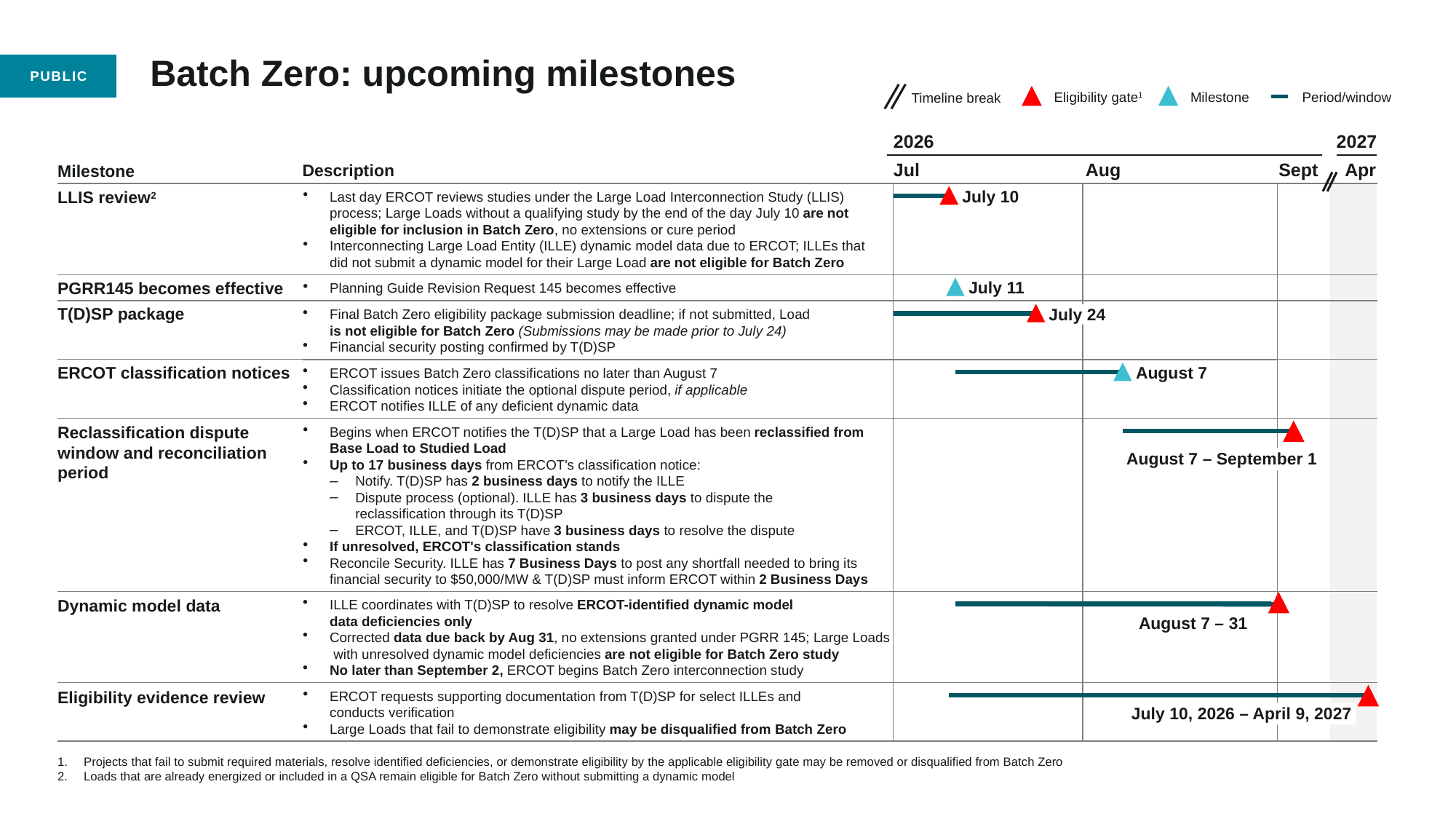

# Batch Zero: upcoming milestones
Timeline break
Eligibility gate1

Milestone

Period/window
2026
2027
Jul
Aug
Sept
Apr
Milestone
Description

July 10
July 10
LLIS review2

Last day ERCOT reviews studies under the Large Load Interconnection Study (LLIS)
process; Large Loads without a qualifying study by the end of the day July 10 are not
eligible for inclusion in Batch Zero, no extensions or cure period
Interconnecting Large Load Entity (ILLE) dynamic model data due to ERCOT; ILLEs that
did not submit a dynamic model for their Large Load are not eligible for Batch Zero
July 11
PGRR145 becomes effective

Planning Guide Revision Request 145 becomes effective
T(D)SP package
July 24

Final Batch Zero eligibility package submission deadline; if not submitted, Load
is not eligible for Batch Zero (Submissions may be made prior to July 24)
Financial security posting confirmed by T(D)SP
August 7
ERCOT classification notices

ERCOT issues Batch Zero classifications no later than August 7
Classification notices initiate the optional dispute period, if applicable
ERCOT notifies ILLE of any deficient dynamic data
Reclassification dispute window and reconciliation period

Begins when ERCOT notifies the T(D)SP that a Large Load has been reclassified from
Base Load to Studied Load
Up to 17 business days from ERCOT's classification notice:
Notify. T(D)SP has 2 business days to notify the ILLE
Dispute process (optional). ILLE has 3 business days to dispute the
reclassification through its T(D)SP
ERCOT, ILLE, and T(D)SP have 3 business days to resolve the dispute
If unresolved, ERCOT's classification stands
Reconcile Security. ILLE has 7 Business Days to post any shortfall needed to bring its
financial security to $50,000/MW & T(D)SP must inform ERCOT within 2 Business Days
August 7 – September 1

Dynamic model data
ILLE coordinates with T(D)SP to resolve ERCOT-identified dynamic model
data deficiencies only
Corrected data due back by Aug 31, no extensions granted under PGRR 145; Large Loads
 with unresolved dynamic model deficiencies are not eligible for Batch Zero study
No later than September 2, ERCOT begins Batch Zero interconnection study
August 7 – 31
Eligibility evidence review

ERCOT requests supporting documentation from T(D)SP for select ILLEs and
conducts verification
Large Loads that fail to demonstrate eligibility may be disqualified from Batch Zero
July 10, 2026 – April 9, 2027
Projects that fail to submit required materials, resolve identified deficiencies, or demonstrate eligibility by the applicable eligibility gate may be removed or disqualified from Batch Zero
Loads that are already energized or included in a QSA remain eligible for Batch Zero without submitting a dynamic model